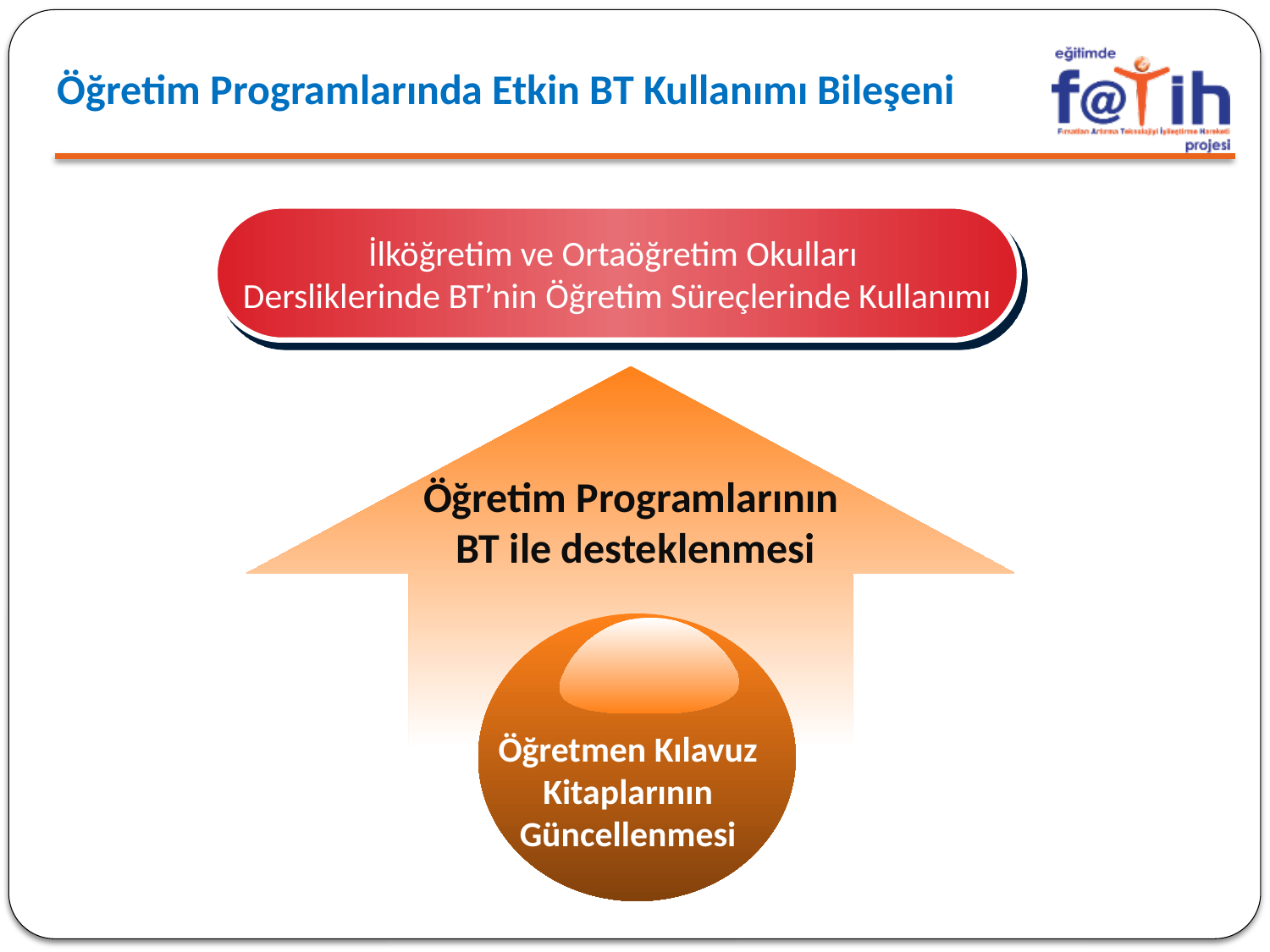

Öğretim Programlarında Etkin BT Kullanımı Bileşeni
İlköğretim ve Ortaöğretim Okulları
Dersliklerinde BT’nin Öğretim Süreçlerinde Kullanımı

Öğretim Programlarının
BT ile desteklenmesi

Öğretmen Kılavuz Kitaplarının Güncellenmesi